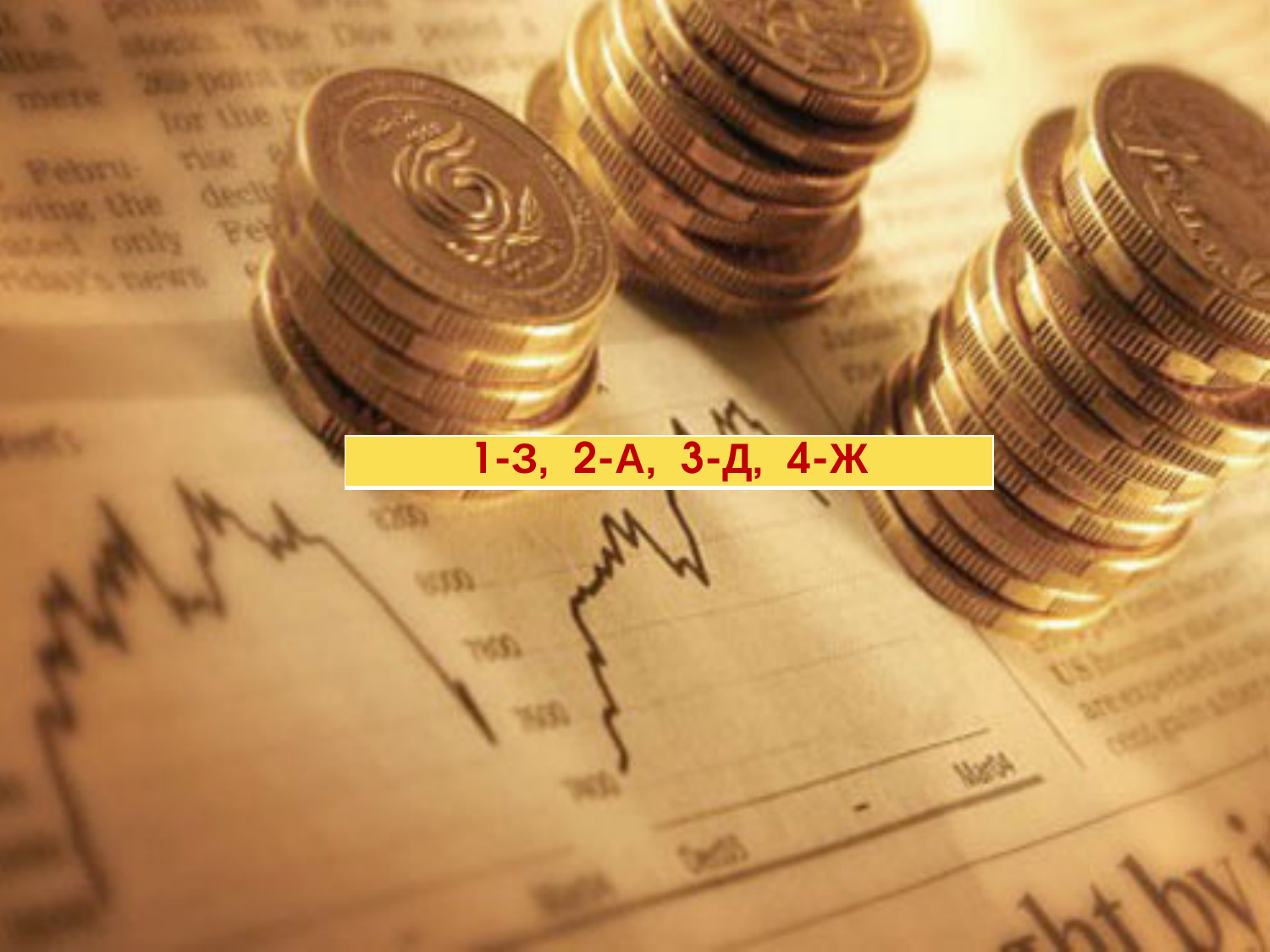

#
| 1-З, 2-А, 3-Д, 4-Ж |
| --- |